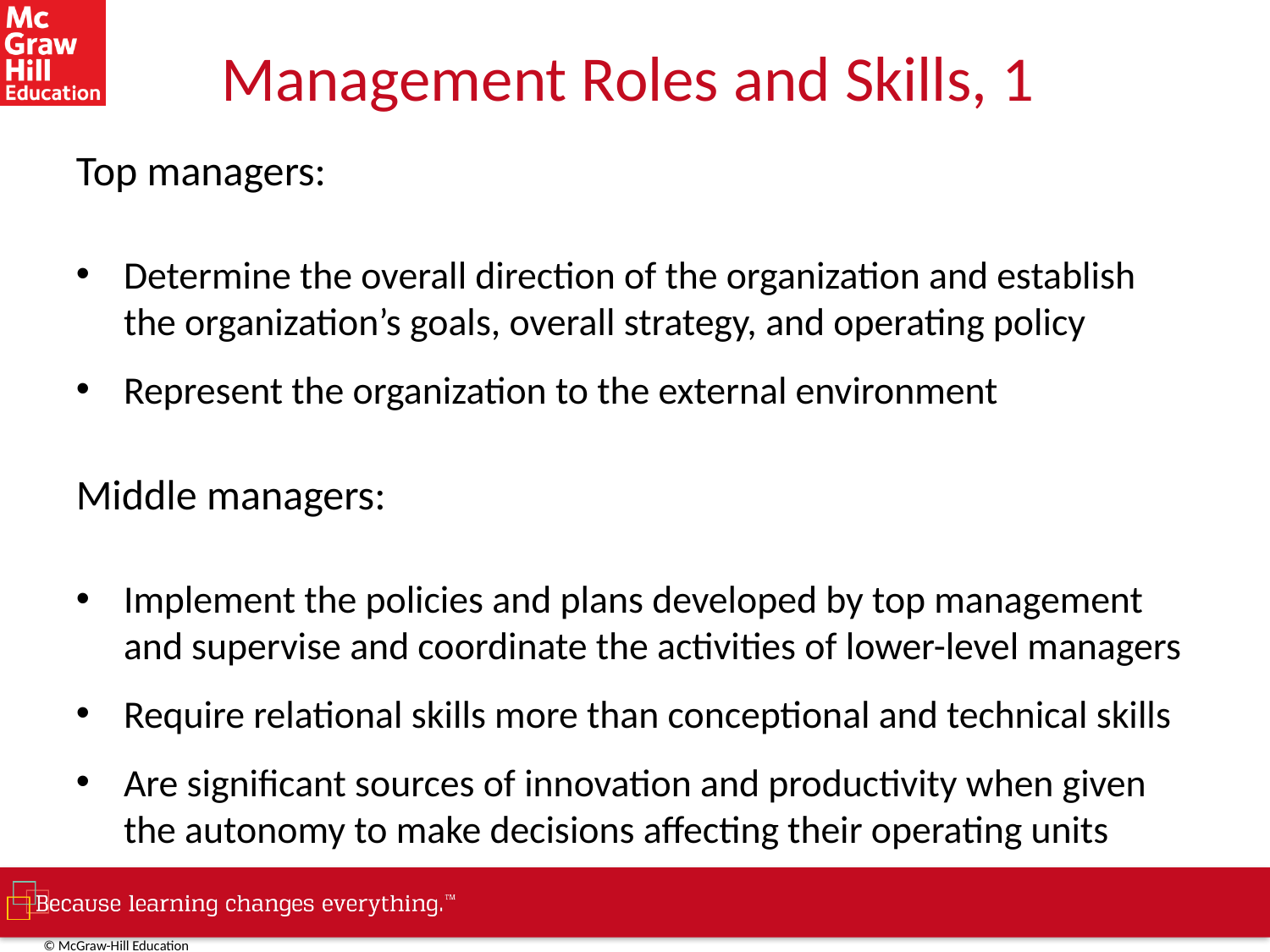

# Management Roles and Skills, 1
Top managers:

Determine the overall direction of the organization and establish the organization’s goals, overall strategy, and operating policy
Represent the organization to the external environment

Middle managers:

Implement the policies and plans developed by top management and supervise and coordinate the activities of lower-level managers
Require relational skills more than conceptional and technical skills
Are significant sources of innovation and productivity when given the autonomy to make decisions affecting their operating units